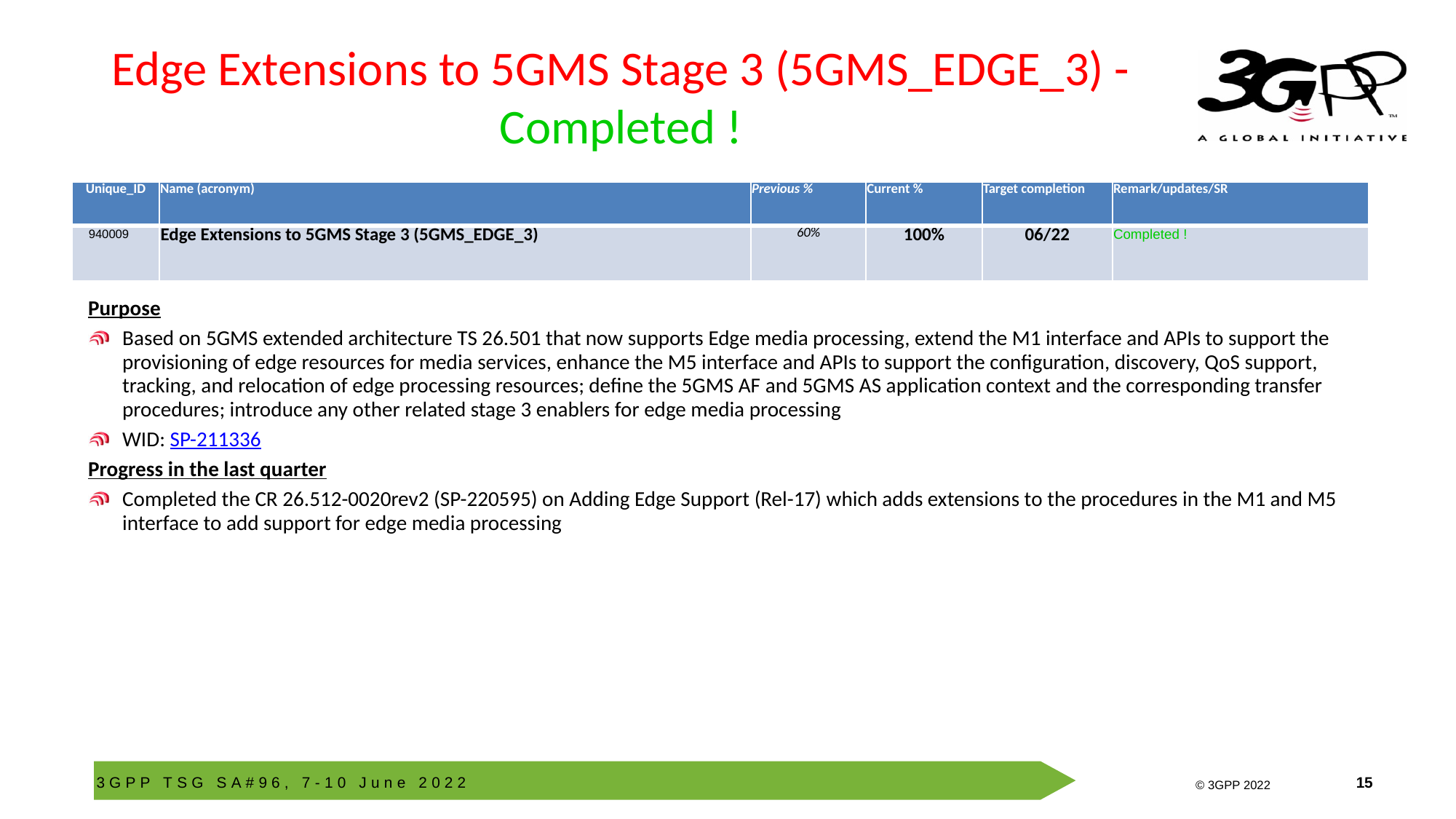

# Edge Extensions to 5GMS Stage 3 (5GMS_EDGE_3) - Completed !
| Unique\_ID | Name (acronym) | Previous % | Current % | Target completion | Remark/updates/SR |
| --- | --- | --- | --- | --- | --- |
| 940009 | Edge Extensions to 5GMS Stage 3 (5GMS\_EDGE\_3) | 60% | 100% | 06/22 | Completed ! |
Purpose
Based on 5GMS extended architecture TS 26.501 that now supports Edge media processing, extend the M1 interface and APIs to support the provisioning of edge resources for media services, enhance the M5 interface and APIs to support the configuration, discovery, QoS support, tracking, and relocation of edge processing resources; define the 5GMS AF and 5GMS AS application context and the corresponding transfer procedures; introduce any other related stage 3 enablers for edge media processing
WID: SP-211336
Progress in the last quarter
Completed the CR 26.512-0020rev2 (SP-220595) on Adding Edge Support (Rel-17) which adds extensions to the procedures in the M1 and M5 interface to add support for edge media processing